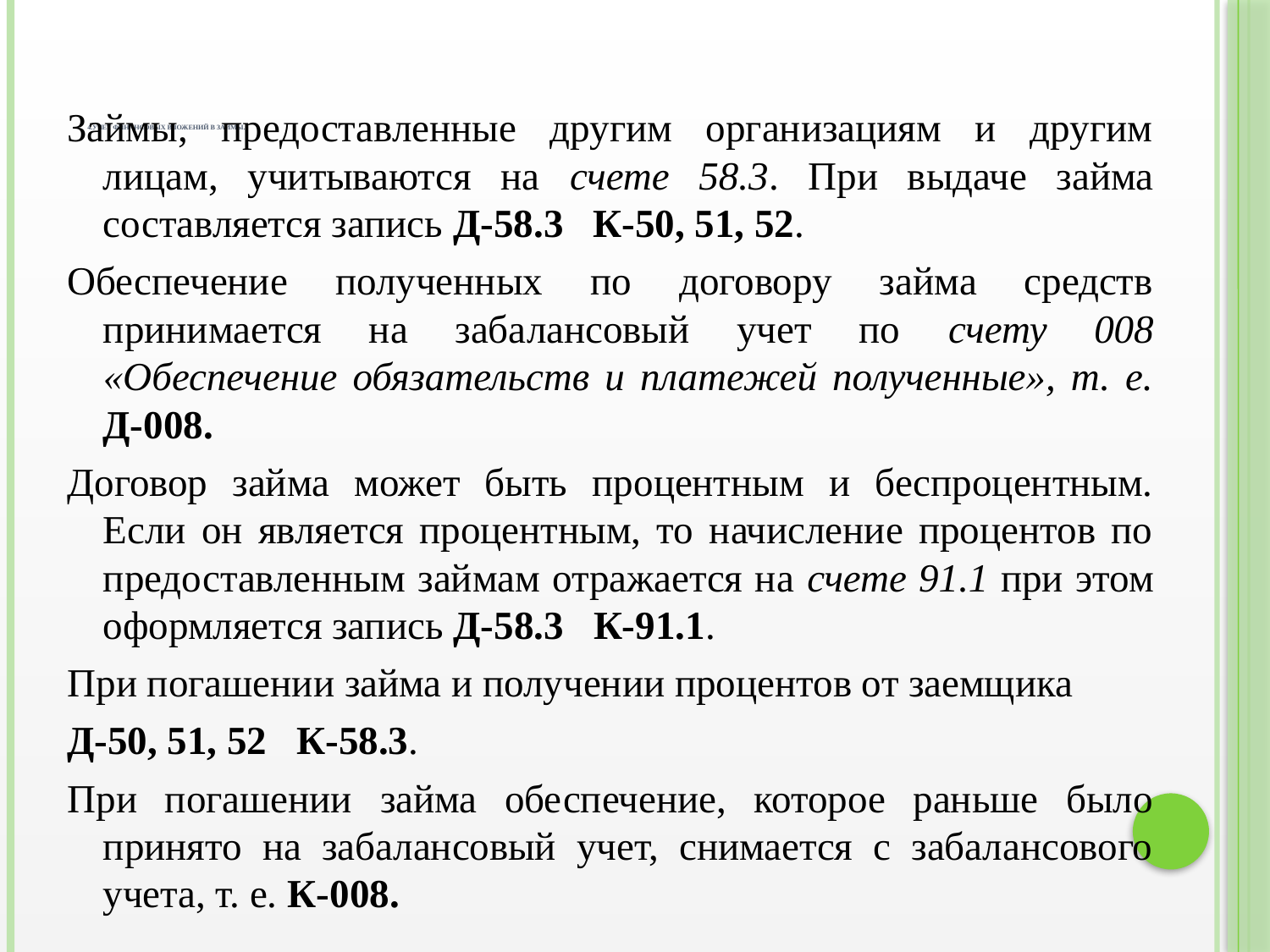

Займы, предоставленные другим организациям и другим лицам, учитываются на счете 58.3. При выдаче займа составляется запись Д-58.3   К-50, 51, 52.
Обеспечение полученных по договору займа средств принимается на забалансовый учет по счету 008 «Обеспечение обязательств и платежей полученные», т. е. Д-008.
Договор займа может быть процентным и беспроцентным. Если он является процентным, то начисление процентов по предоставленным займам отражается на счете 91.1 при этом оформляется запись Д-58.3   К-91.1.
При погашении займа и получении процентов от заемщика
Д-50, 51, 52   К-58.3.
При погашении займа обеспечение, которое раньше было принято на забалансовый учет, снимается с забалансового учета, т. е. К-008.
# 4.Учет финансовых вложений в займы.